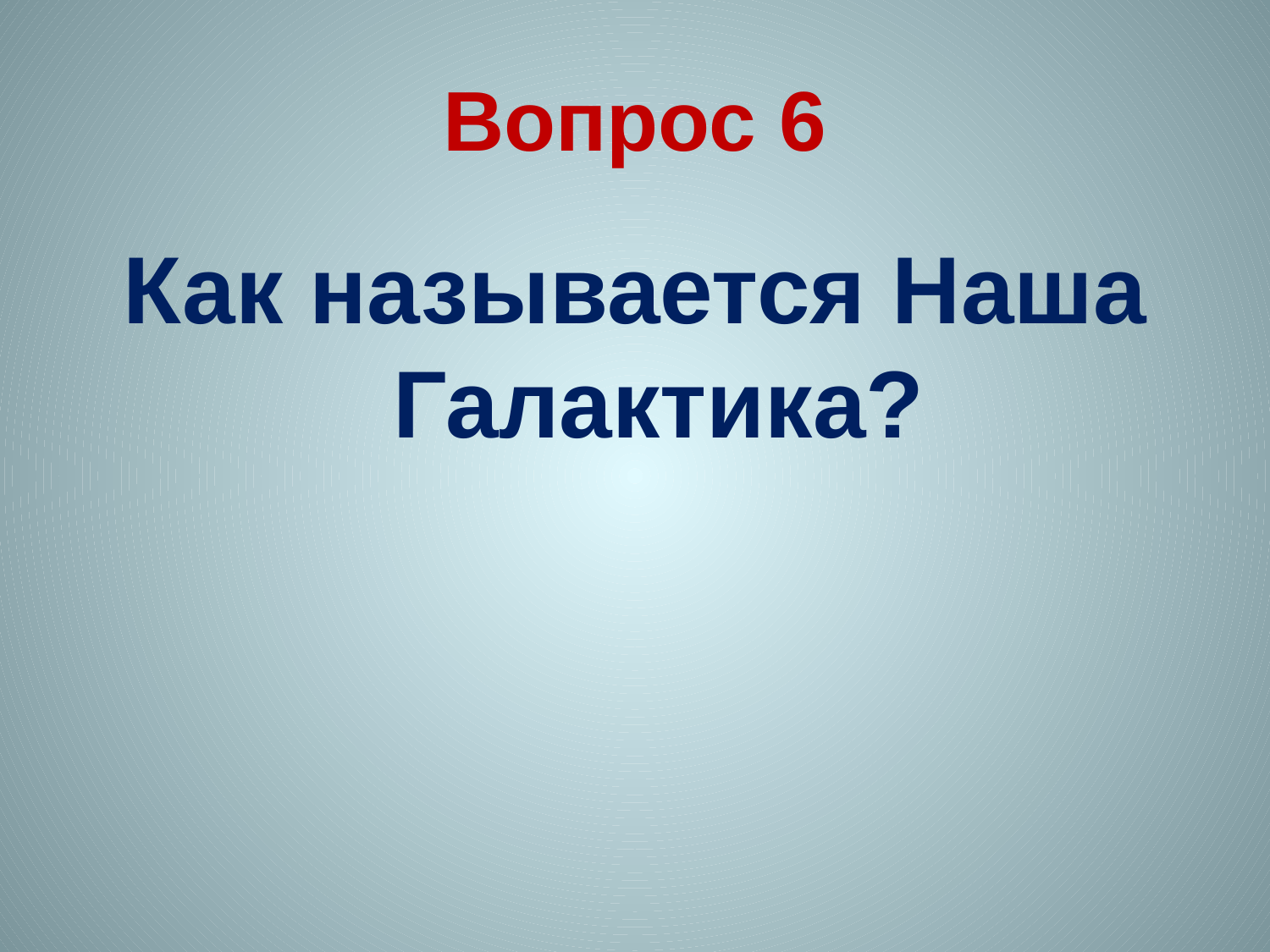

# Вопрос 6
Как называется Наша Галактика?